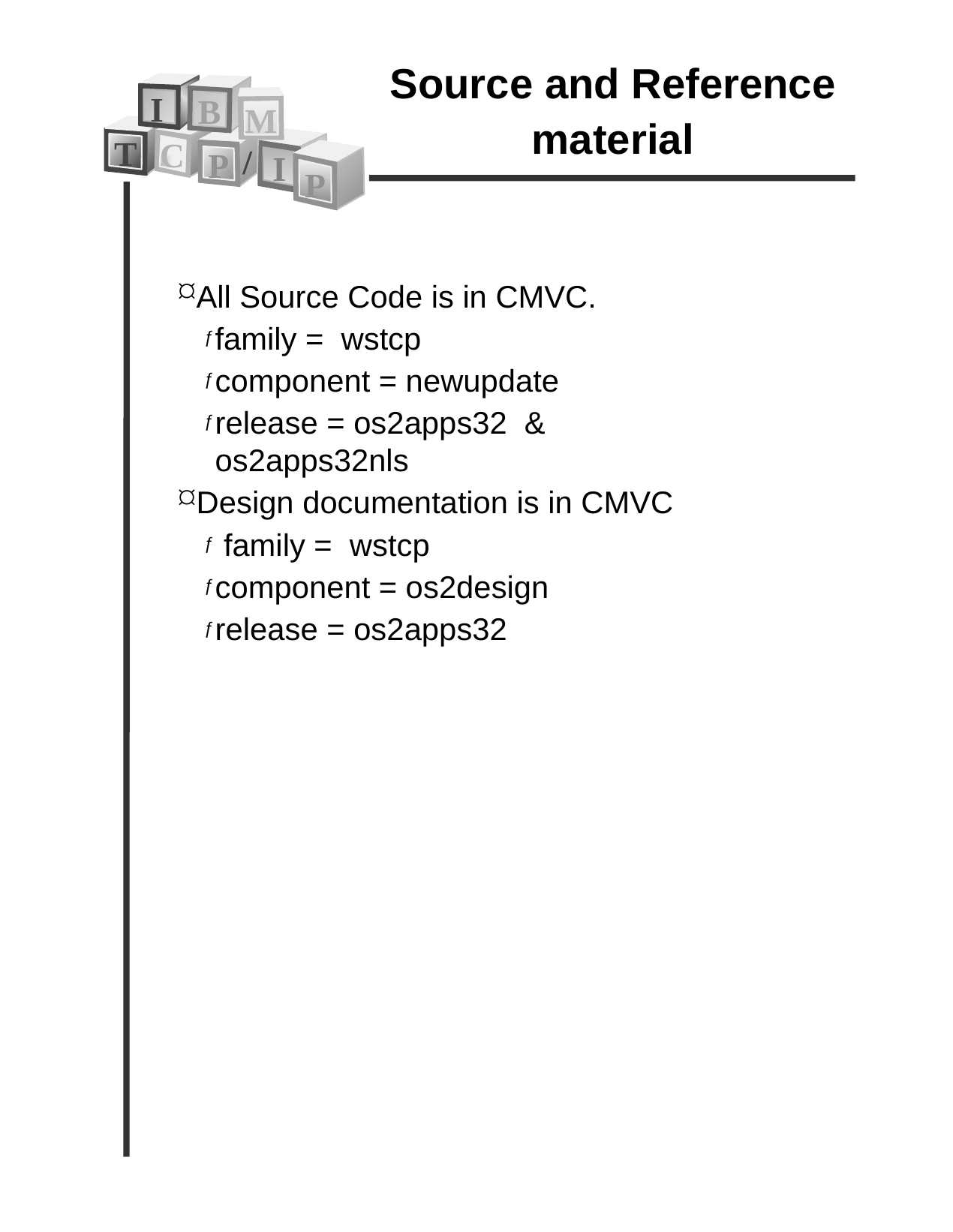

Source and Reference material

I

B

M

T
C

/

P

I

P

All Source Code is in CMVC.
family =  wstcp
component = newupdate
release = os2apps32  &  os2apps32nls
Design documentation is in CMVC
 family =  wstcp
component = os2design
release = os2apps32